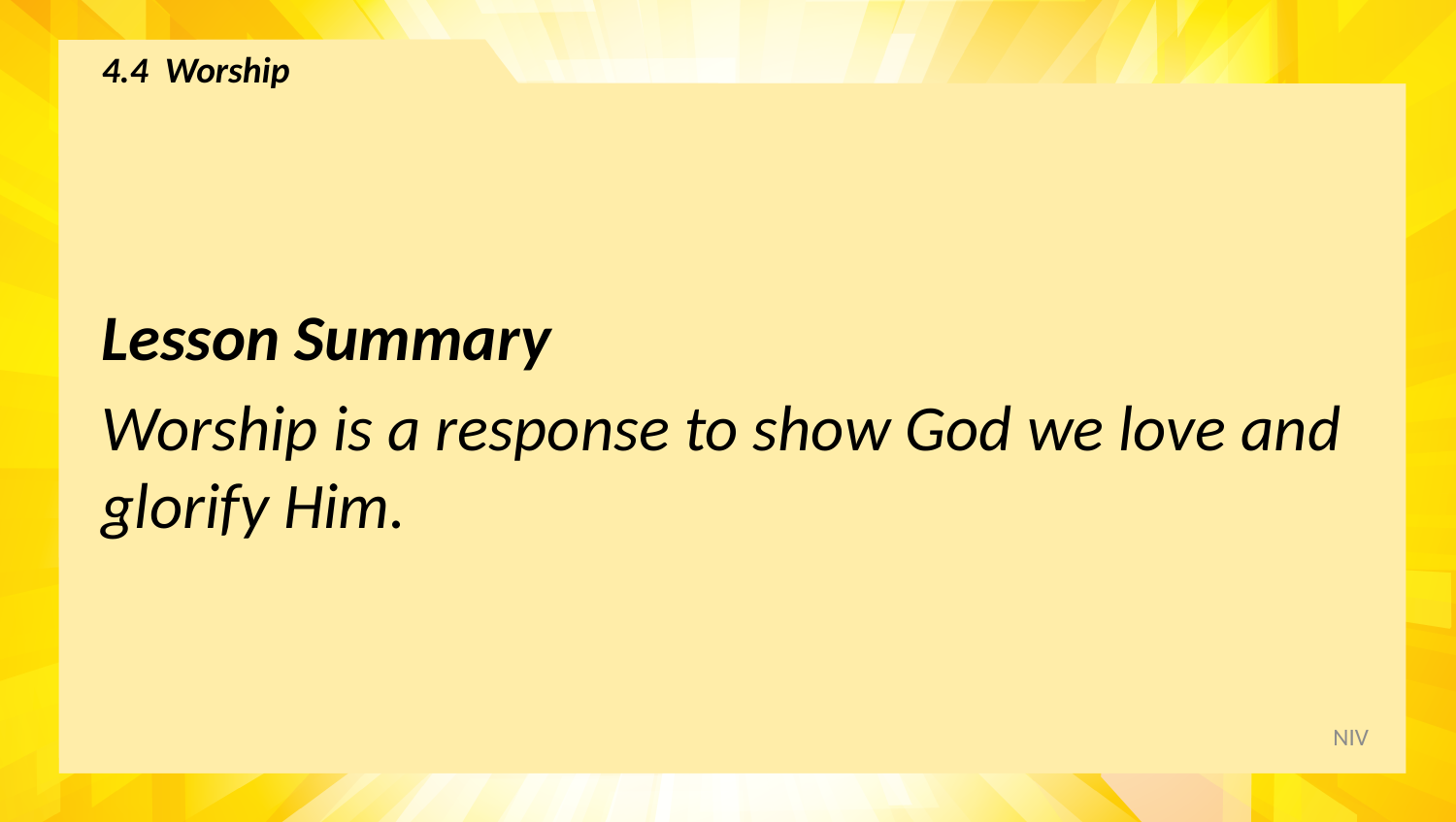

# 4.4  Worship
Lesson Summary
Worship is a response to show God we love and glorify Him.
NIV